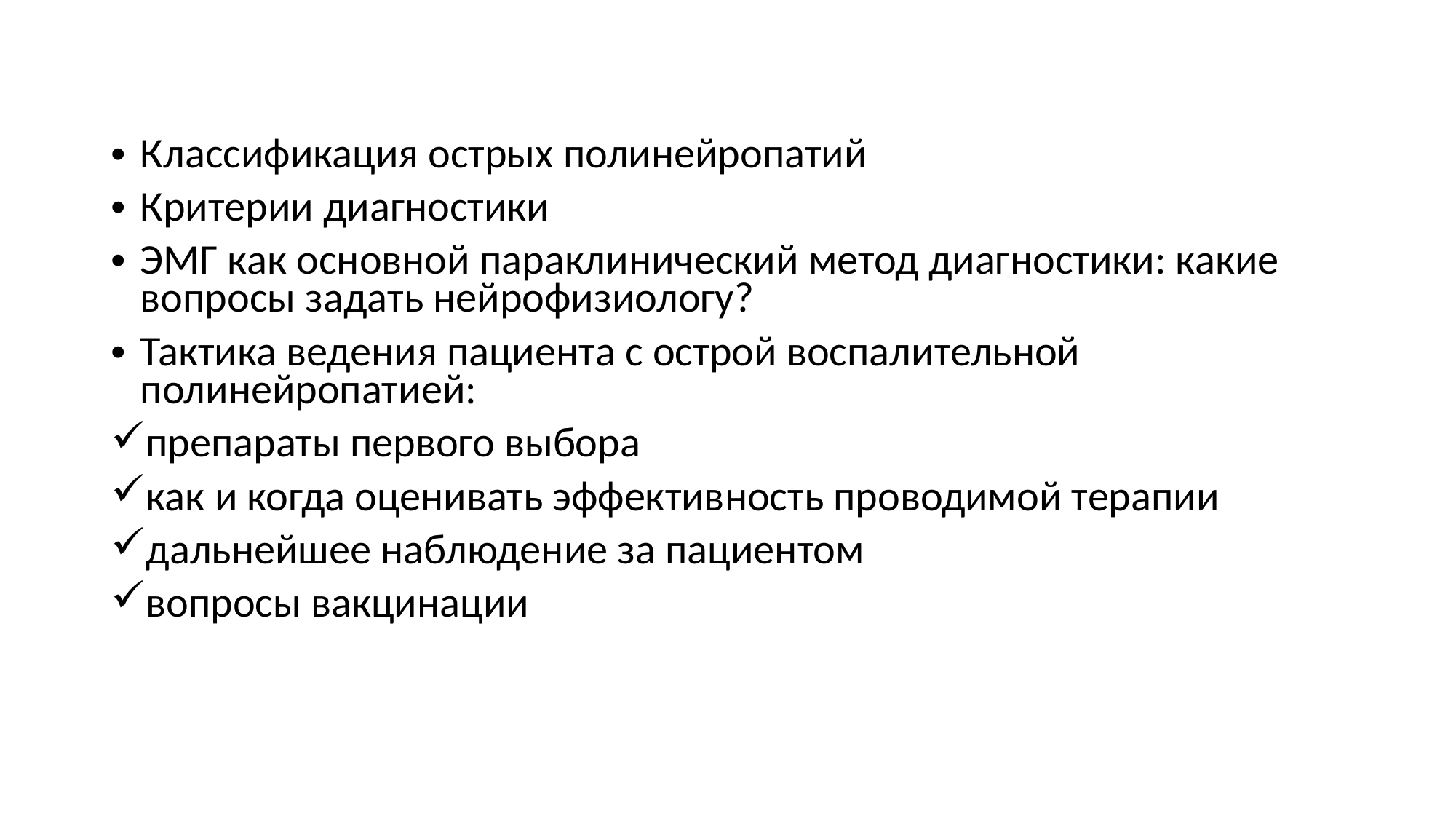

Классификация острых полинейропатий
Критерии диагностики
ЭМГ как основной параклинический метод диагностики: какие вопросы задать нейрофизиологу?
Тактика ведения пациента с острой воспалительной полинейропатией:
препараты первого выбора
как и когда оценивать эффективность проводимой терапии
дальнейшее наблюдение за пациентом
вопросы вакцинации